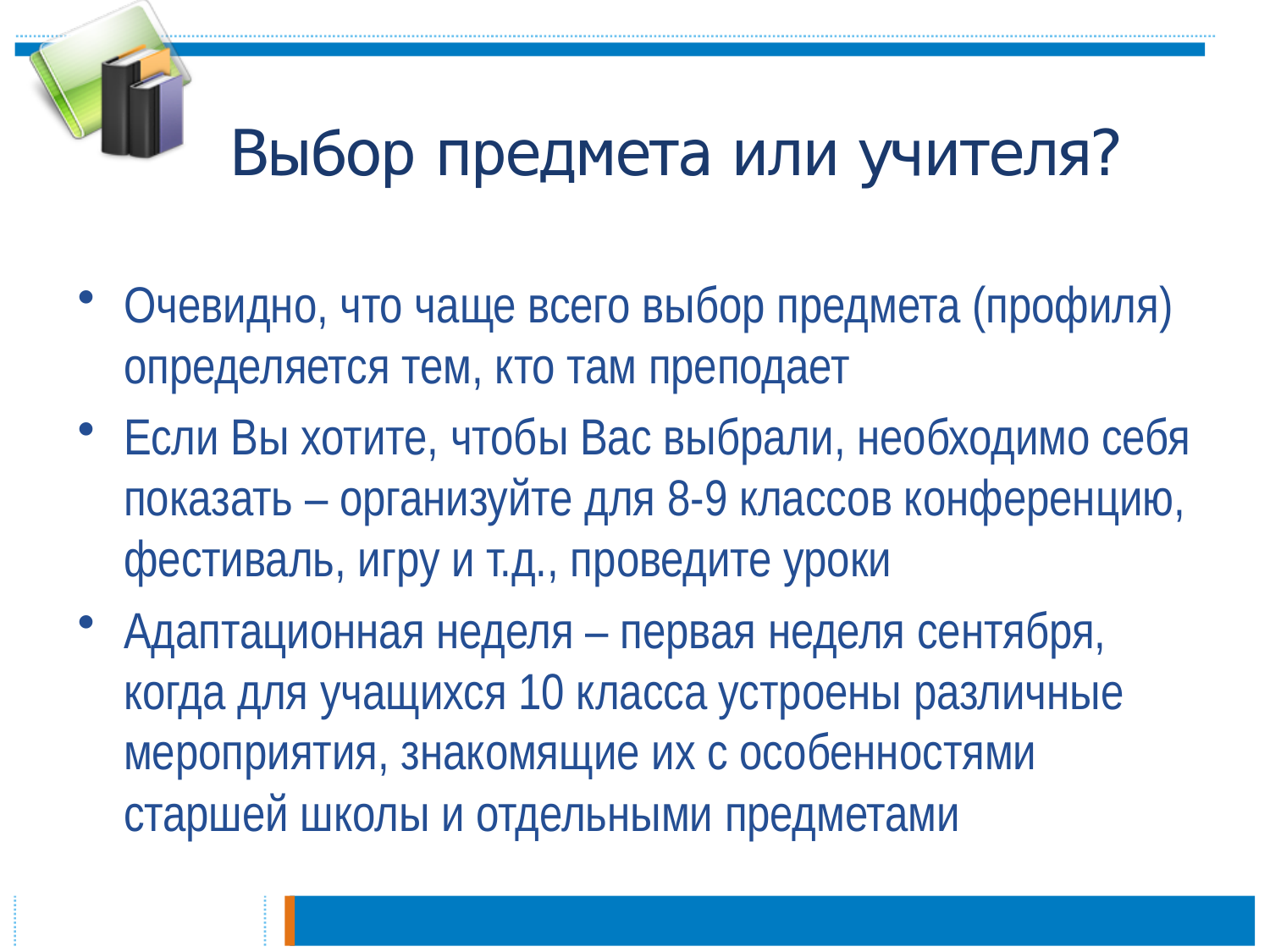

# Выбор предмета или учителя?
Очевидно, что чаще всего выбор предмета (профиля) определяется тем, кто там преподает
Если Вы хотите, чтобы Вас выбрали, необходимо себя показать – организуйте для 8-9 классов конференцию, фестиваль, игру и т.д., проведите уроки
Адаптационная неделя – первая неделя сентября, когда для учащихся 10 класса устроены различные мероприятия, знакомящие их с особенностями старшей школы и отдельными предметами